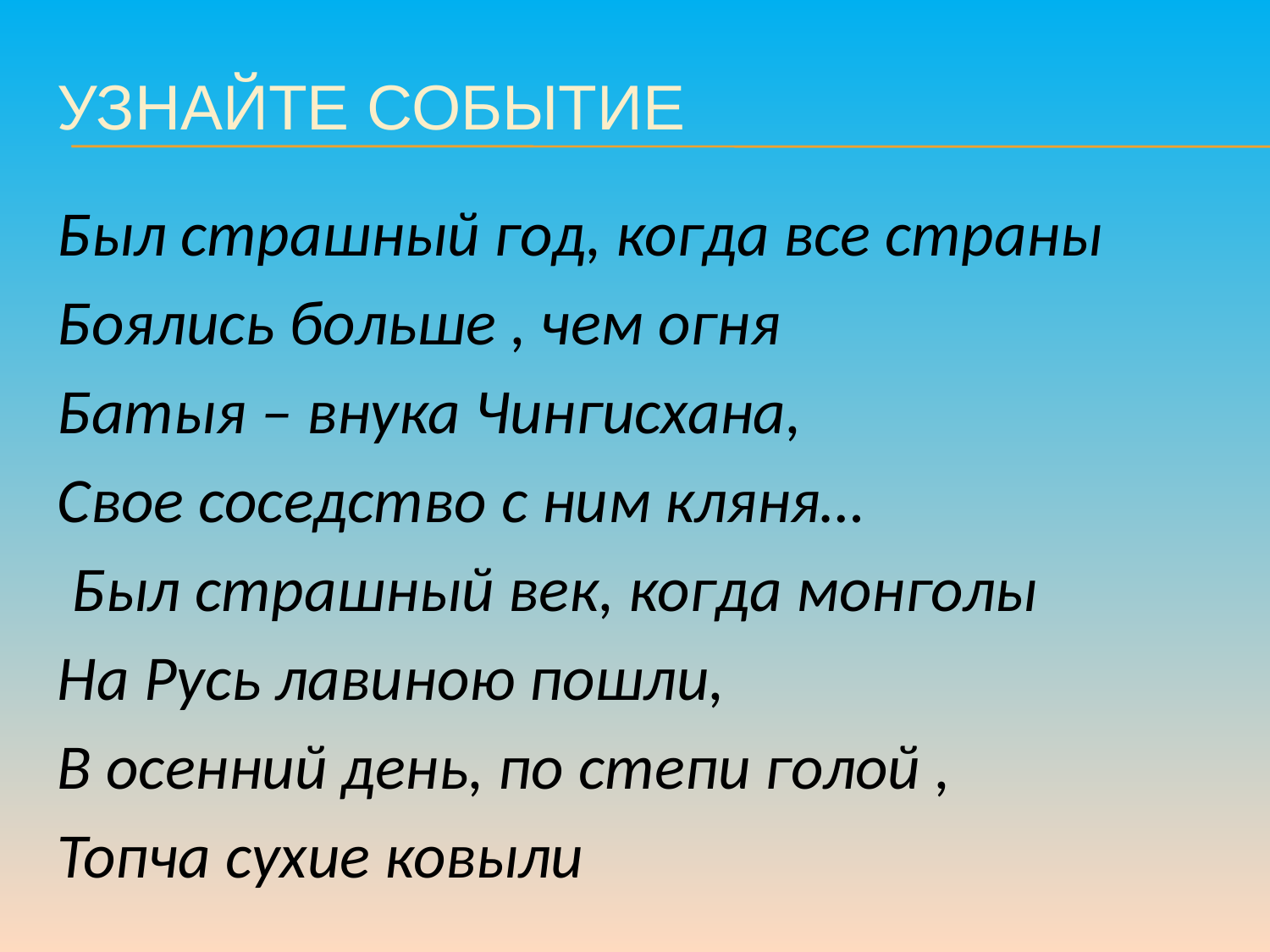

# Узнайте событие
Был страшный год, когда все страны
Боялись больше , чем огня
Батыя – внука Чингисхана,
Свое соседство с ним кляня…
 Был страшный век, когда монголы
На Русь лавиною пошли,
В осенний день, по степи голой ,
Топча сухие ковыли